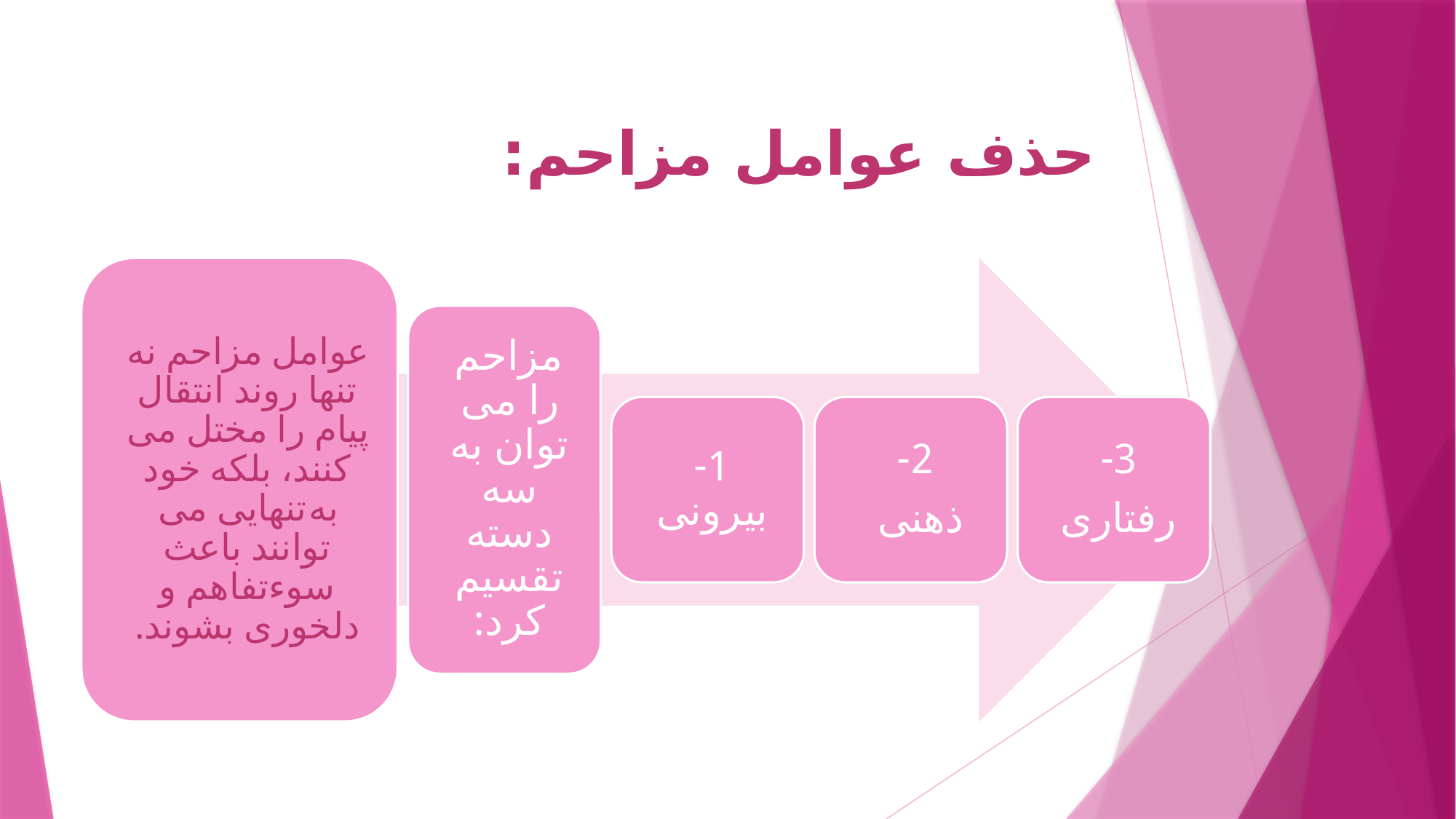

# حذف عوامل مزاحم:
عوامل مزاحم نه تنها روند انتقال پیام را مختل می کنند، بلکه خود به تنهایی می توانند باعث سوءتفاهم و دلخوری بشوند.
مزاحم را می توان به سه دسته تقسیم کرد:
1-بیرونی
2-
ذهنی
3-
رفتاری